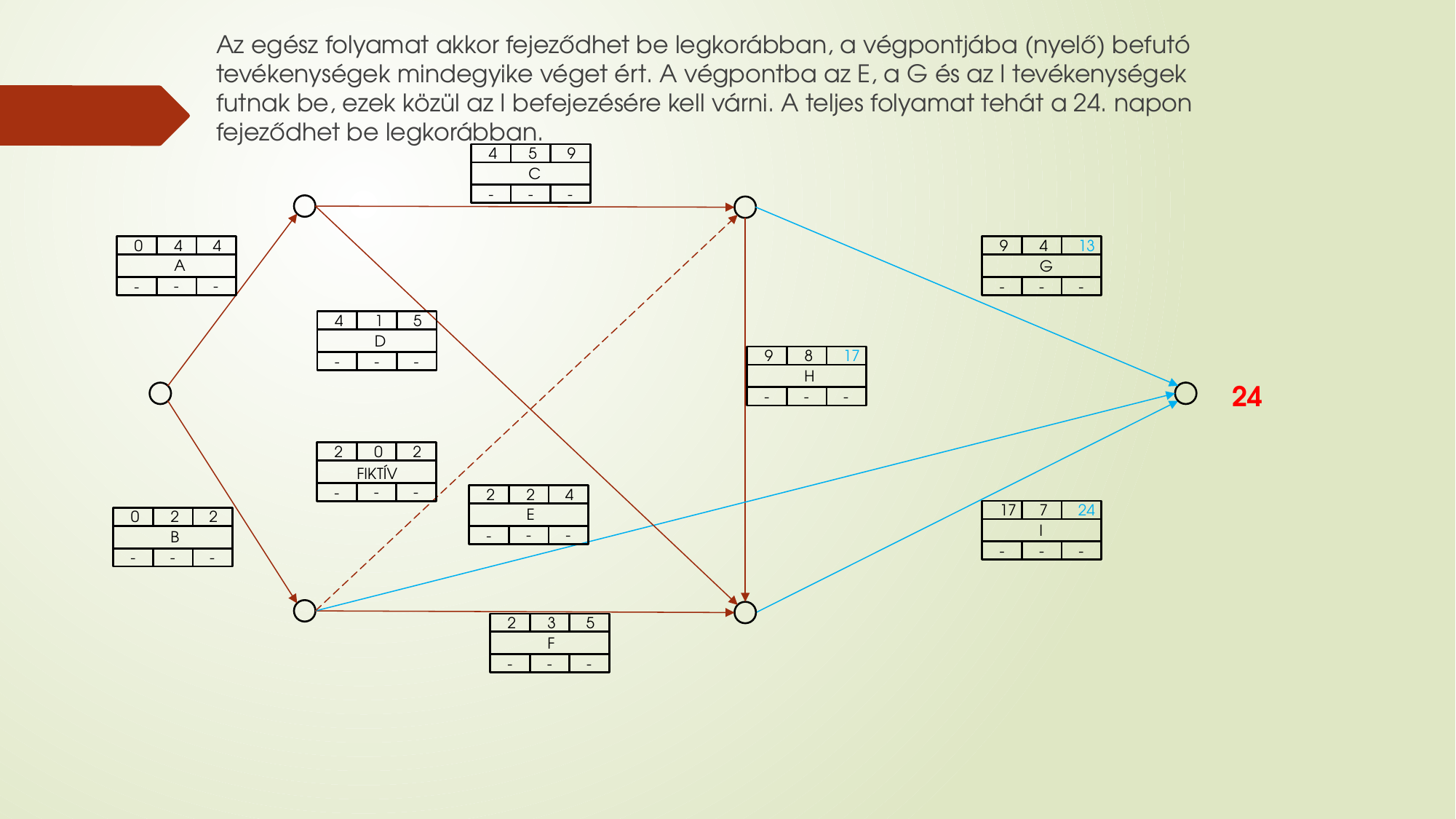

Az egész folyamat akkor fejeződhet be legkorábban, a végpontjába (nyelő) befutó tevékenységek mindegyike véget ért. A végpontba az E, a G és az I tevékenységek futnak be, ezek közül az I befejezésére kell várni. A teljes folyamat tehát a 24. napon fejeződhet be legkorábban.
4
5
9

C
-
-
-

0
4
4

A
-
-
-
9
4
13

G
-
-
-
4
1
5

D
-
-
-
9
8
17

H
-
-
-
24

2
0
2

FIKTÍV
-
-
-
2
2
4

E
-
-
-
17
7
24

I
-
-
-
0
2
2

B
-
-
-

2
3
5

F
-
-
-